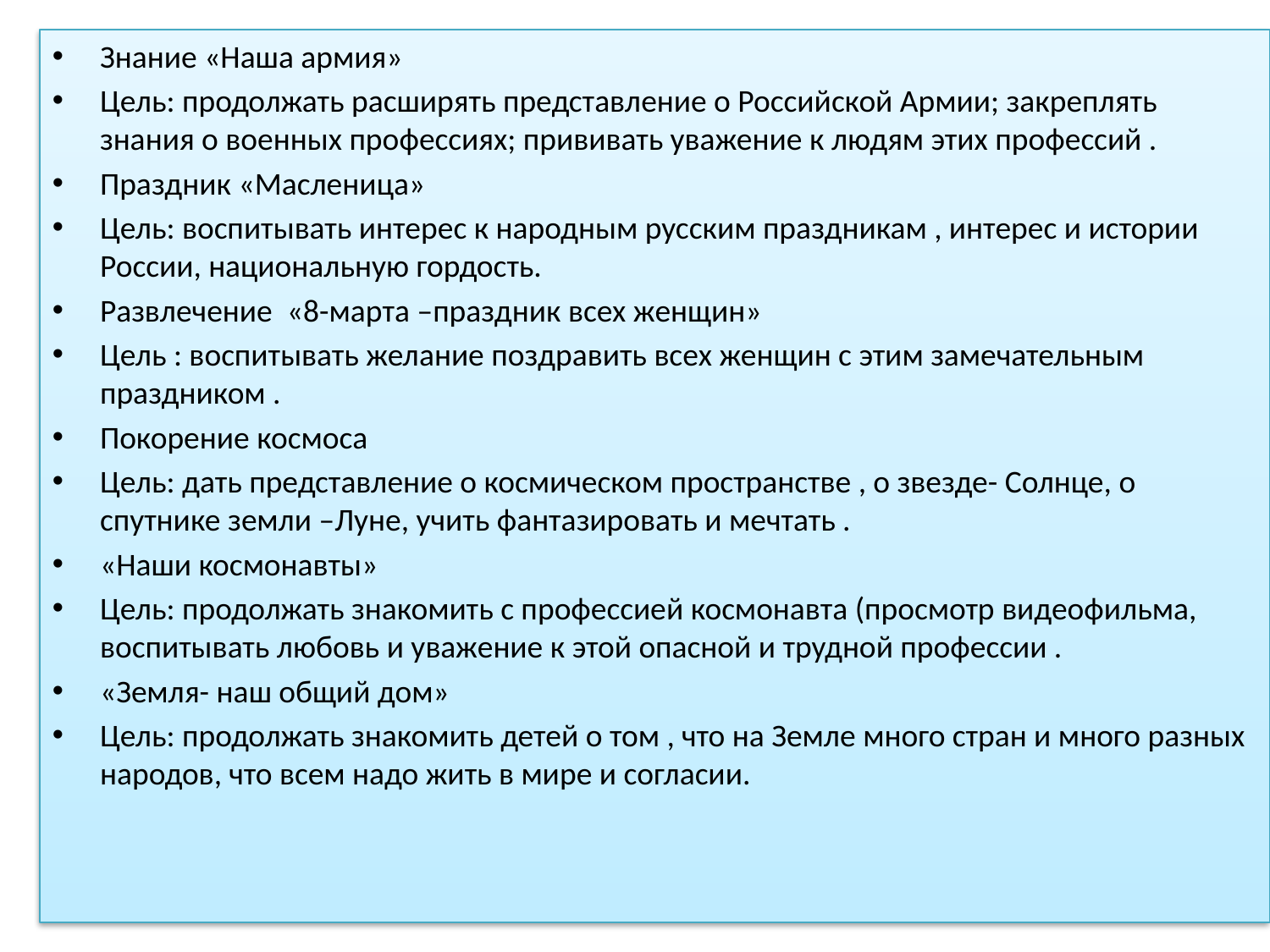

Знание «Наша армия»
Цель: продолжать расширять представление о Российской Армии; закреплять знания о военных профессиях; прививать уважение к людям этих профессий .
Праздник «Масленица»
Цель: воспитывать интерес к народным русским праздникам , интерес и истории России, национальную гордость.
Развлечение  «8-марта –праздник всех женщин»
Цель : воспитывать желание поздравить всех женщин с этим замечательным праздником .
Покорение космоса
Цель: дать представление о космическом пространстве , о звезде- Солнце, о спутнике земли –Луне, учить фантазировать и мечтать .
«Наши космонавты»
Цель: продолжать знакомить с профессией космонавта (просмотр видеофильма, воспитывать любовь и уважение к этой опасной и трудной профессии .
«Земля- наш общий дом»
Цель: продолжать знакомить детей о том , что на Земле много стран и много разных народов, что всем надо жить в мире и согласии.